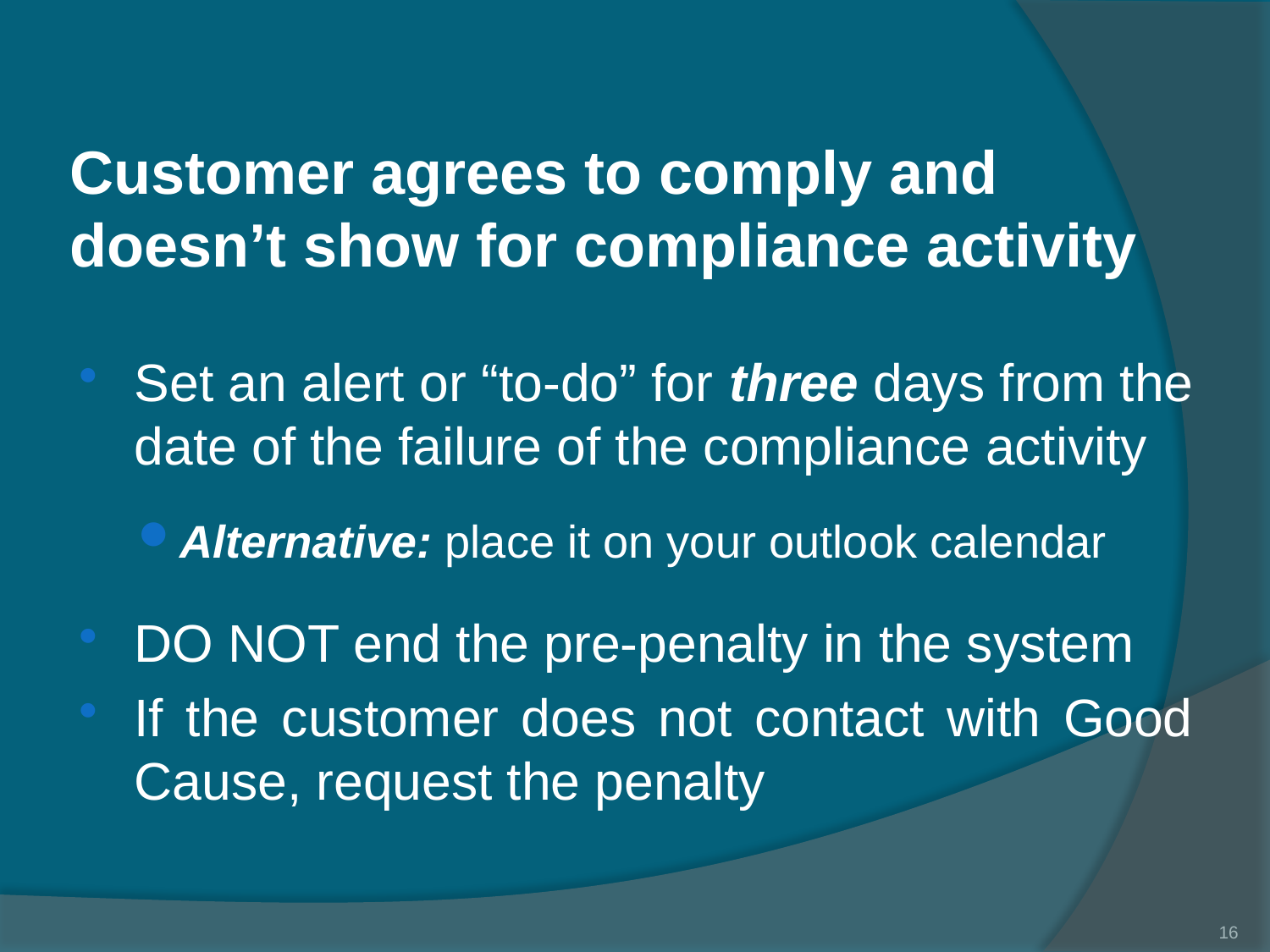

# Customer agrees to comply and doesn’t show for compliance activity
Set an alert or “to-do” for three days from the date of the failure of the compliance activity
Alternative: place it on your outlook calendar
DO NOT end the pre-penalty in the system
If the customer does not contact with Good Cause, request the penalty
16